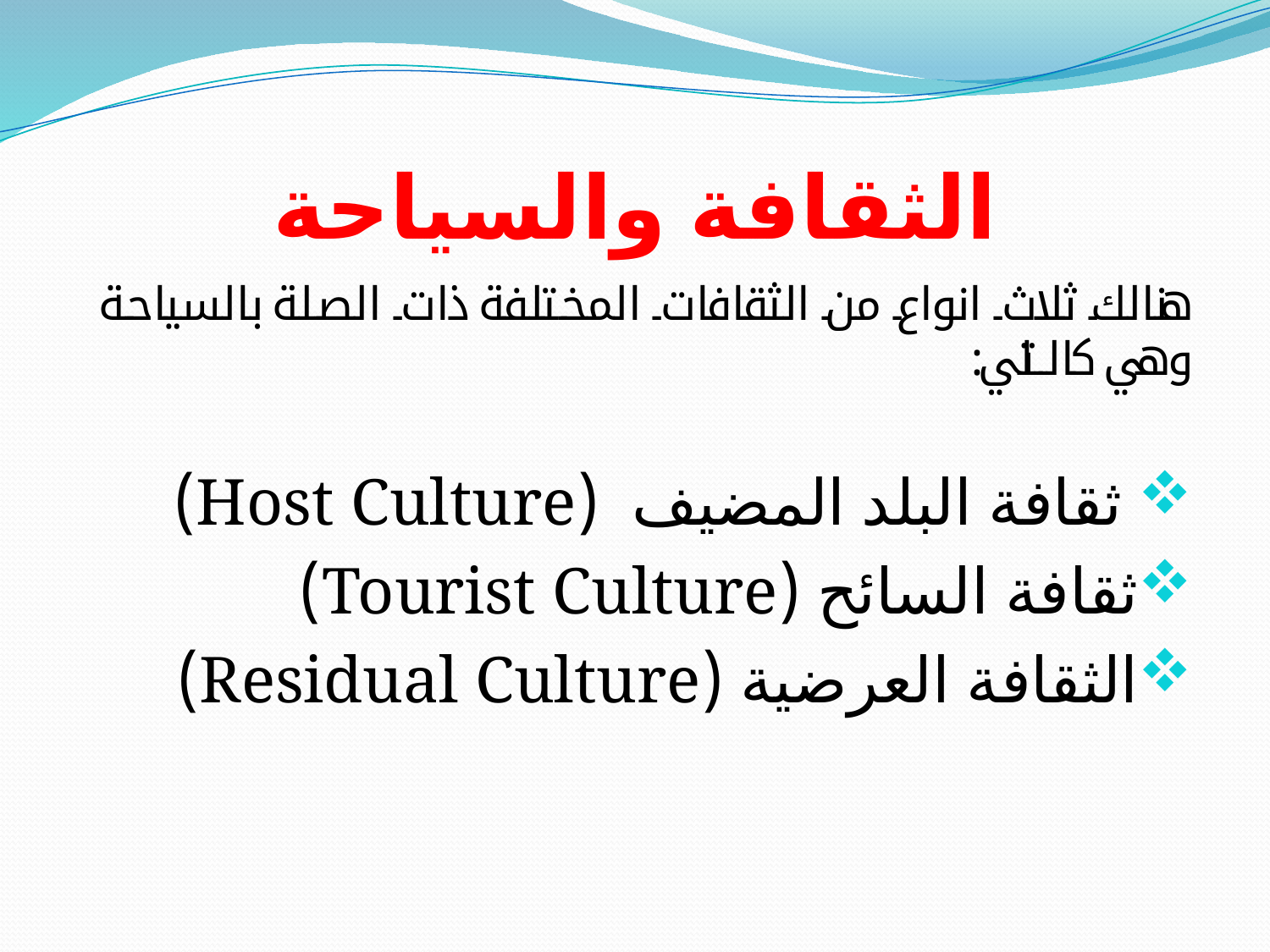

# الثقافة والسياحة
هنالك ثلاث انواع من الثقافات المختلفة ذات الصلة بالسياحة وهي كالاتي:

 ثقافة البلد المضيف  (Host Culture)
ثقافة السائح (Tourist Culture)
الثقافة العرضية (Residual Culture)